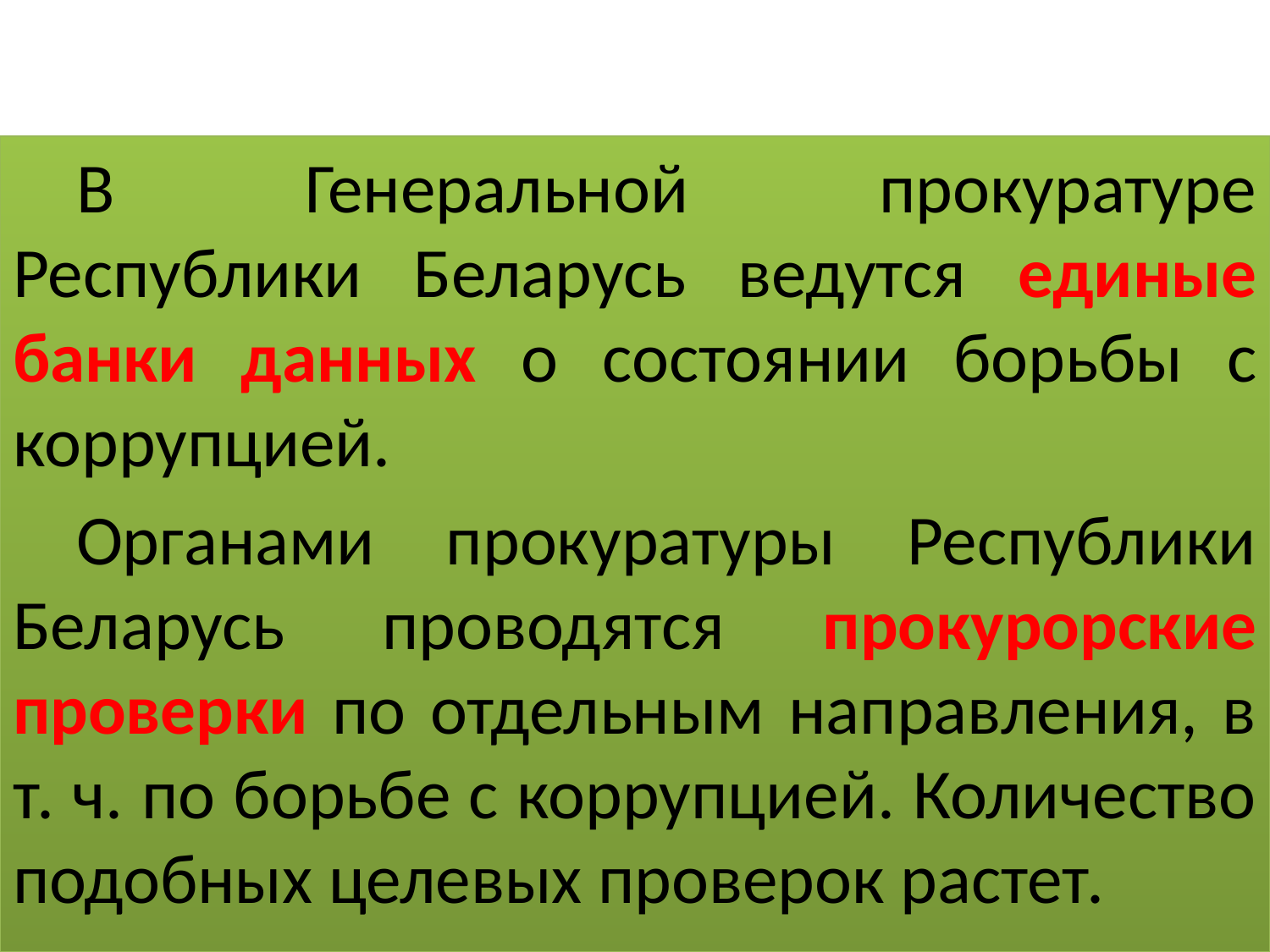

#
В Генеральной прокуратуре Республики Беларусь ведутся единые банки данных о состоянии борьбы с коррупцией.
Органами прокуратуры Республики Беларусь проводятся прокурорские проверки по отдельным направления, в т. ч. по борьбе с коррупцией. Количество подобных целевых проверок растет.
19